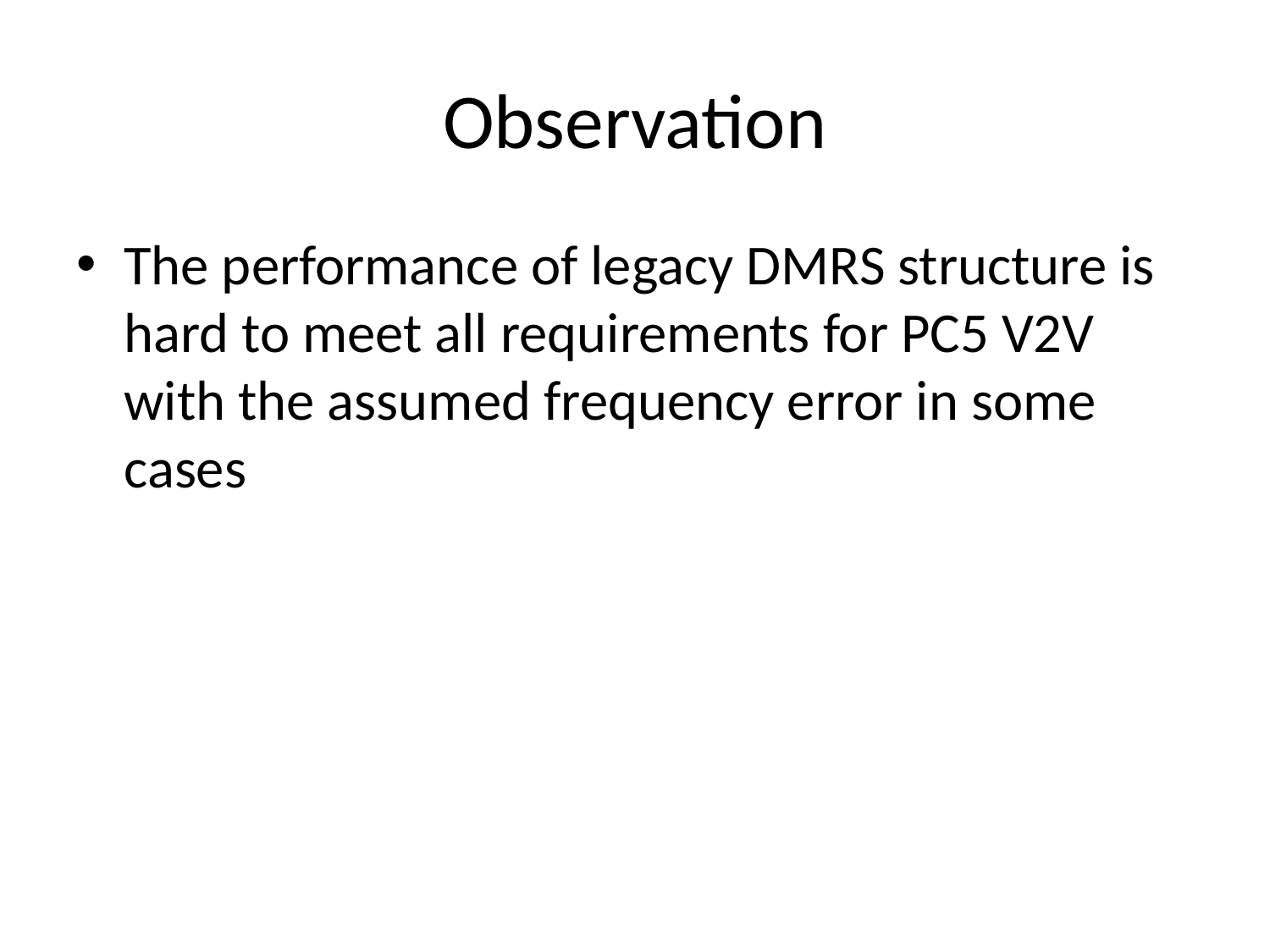

# Observation
The performance of legacy DMRS structure is hard to meet all requirements for PC5 V2V with the assumed frequency error in some cases